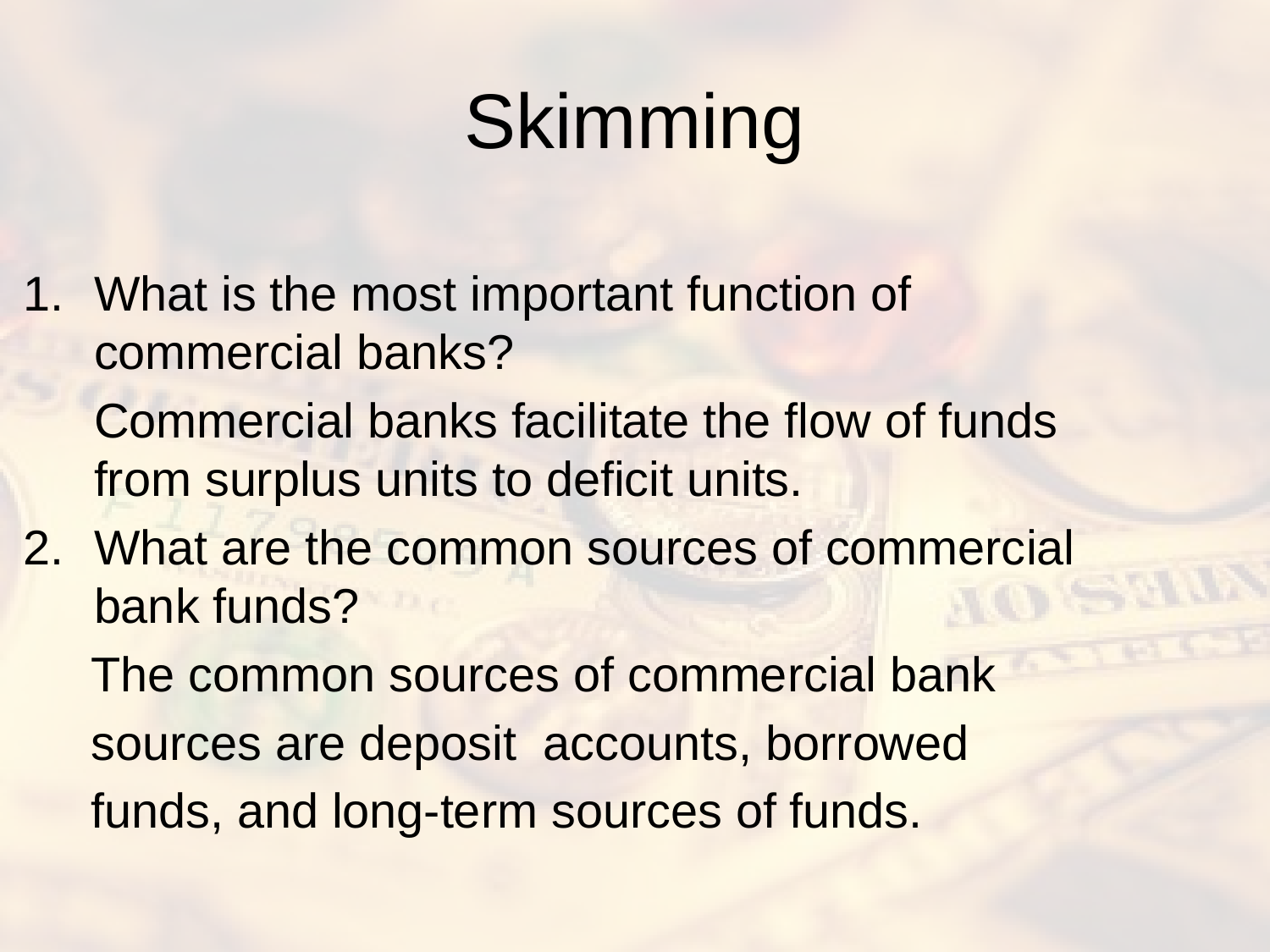

# Skimming
What is the most important function of commercial banks?
	Commercial banks facilitate the flow of funds from surplus units to deficit units.
What are the common sources of commercial bank funds?
     The common sources of commercial bank
     sources are deposit  accounts, borrowed
     funds, and long-term sources of funds.